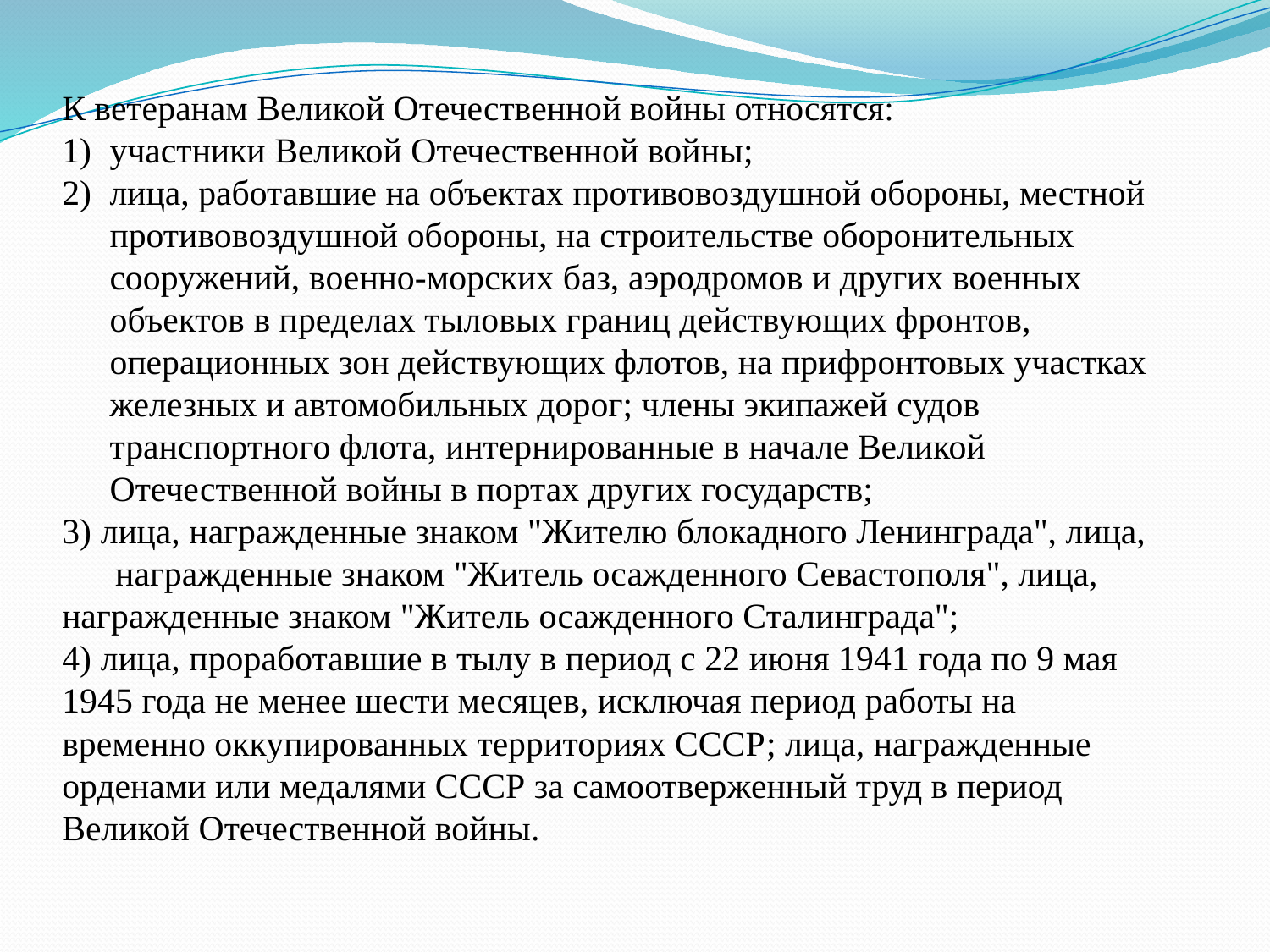

К ветеранам Великой Отечественной войны относятся:
участники Великой Отечественной войны;
лица, работавшие на объектах противовоздушной обороны, местной противовоздушной обороны, на строительстве оборонительных сооружений, военно-морских баз, аэродромов и других военных объектов в пределах тыловых границ действующих фронтов, операционных зон действующих флотов, на прифронтовых участках железных и автомобильных дорог; члены экипажей судов транспортного флота, интернированные в начале Великой Отечественной войны в портах других государств;
3) лица, награжденные знаком "Жителю блокадного Ленинграда", лица,        награжденные знаком "Житель осажденного Севастополя", лица, награжденные знаком "Житель осажденного Сталинграда";
4) лица, проработавшие в тылу в период с 22 июня 1941 года по 9 мая 1945 года не менее шести месяцев, исключая период работы на временно оккупированных территориях СССР; лица, награжденные орденами или медалями СССР за самоотверженный труд в период Великой Отечественной войны.